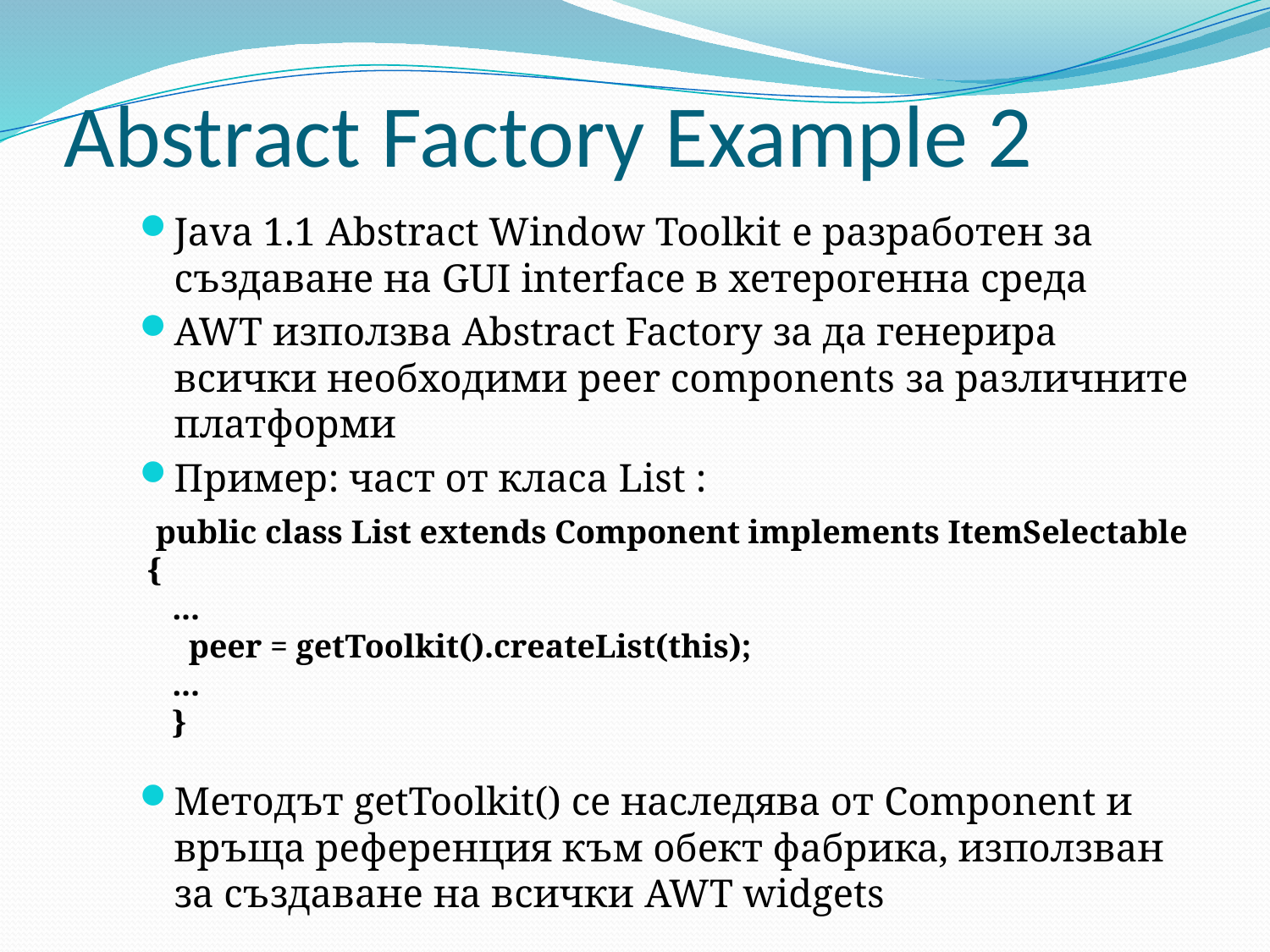

# Abstract Factory Example 2
Java 1.1 Abstract Window Toolkit е разработен за създаване на GUI interface в хетерогенна среда
AWT използва Abstract Factory за да генерира всички необходими peer components за различните платформи
Пример: част от класа List :

Методът getToolkit() се наследява от Component и връща референция към обект фабрика, използван за създаване на всички AWT widgets
 public class List extends Component implements ItemSelectable {
   ...
     peer = getToolkit().createList(this);
   ...
   }